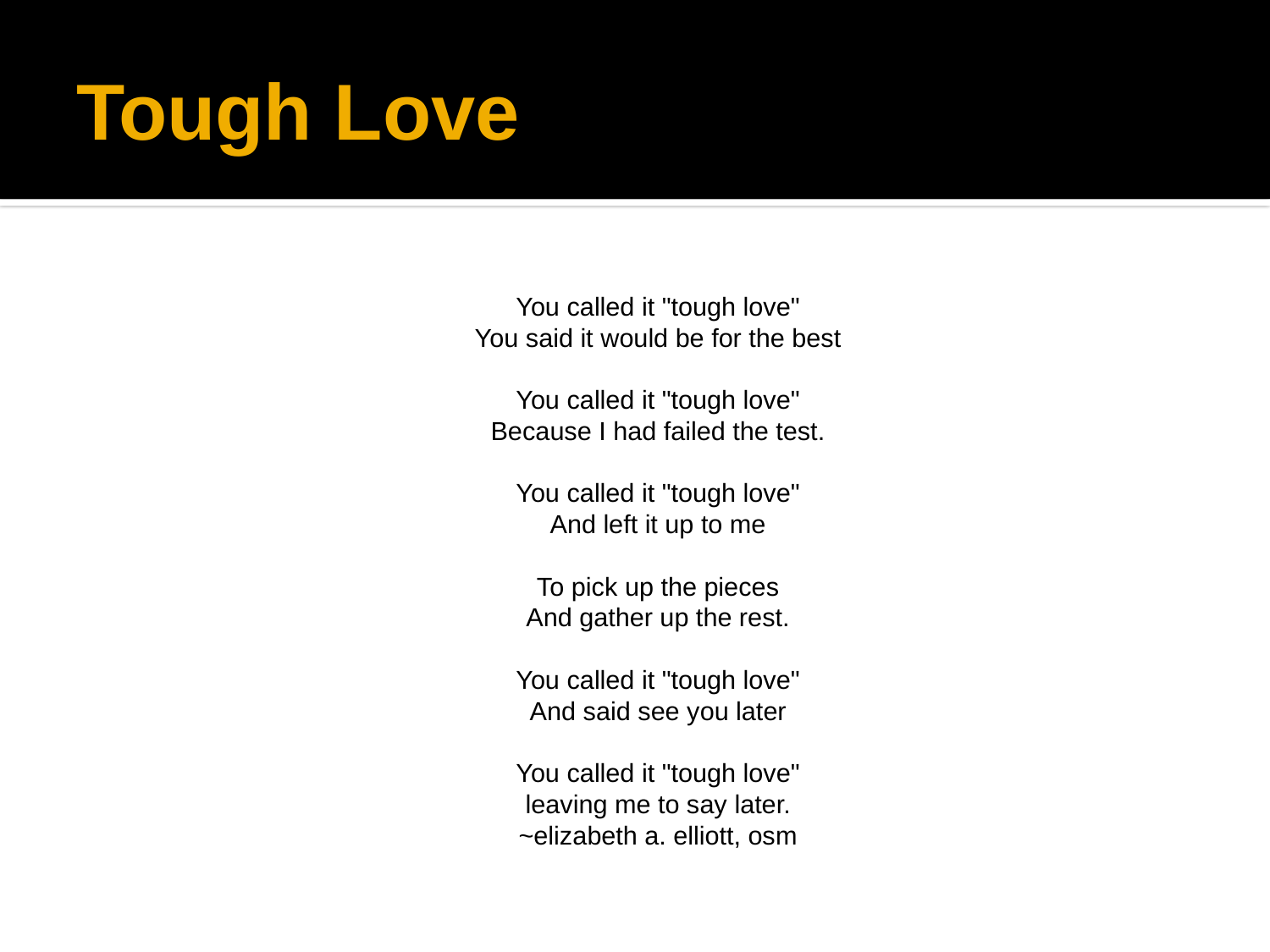

# Tough Love
You called it "tough love"
You said it would be for the best
You called it "tough love"
Because I had failed the test.
You called it "tough love"
And left it up to me
To pick up the pieces
And gather up the rest.
You called it "tough love"
And said see you later
You called it "tough love"
leaving me to say later.
~elizabeth a. elliott, osm